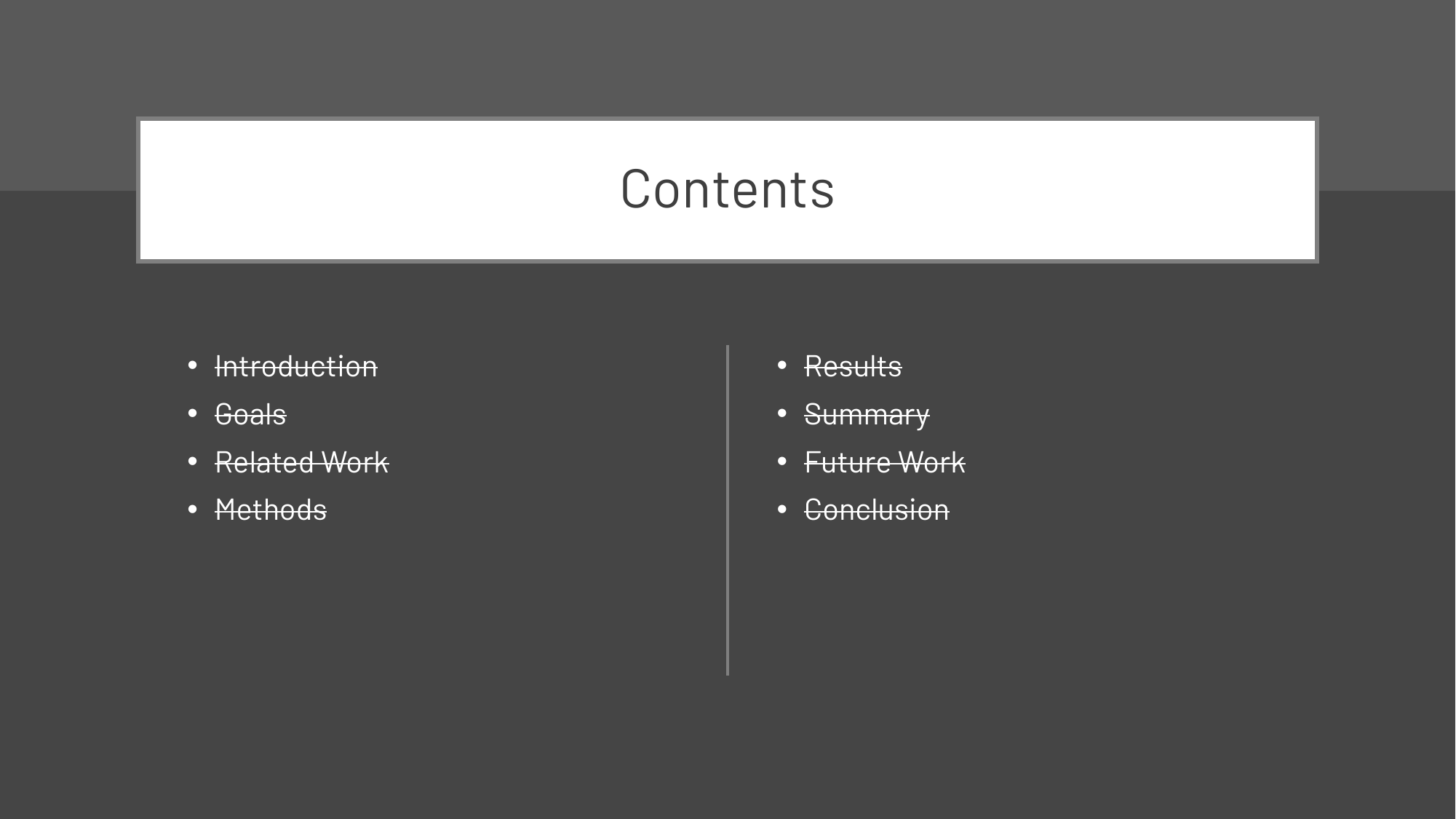

# Contents
Introduction
Goals
Related Work
Methods
Results
Summary
Future Work
Conclusion